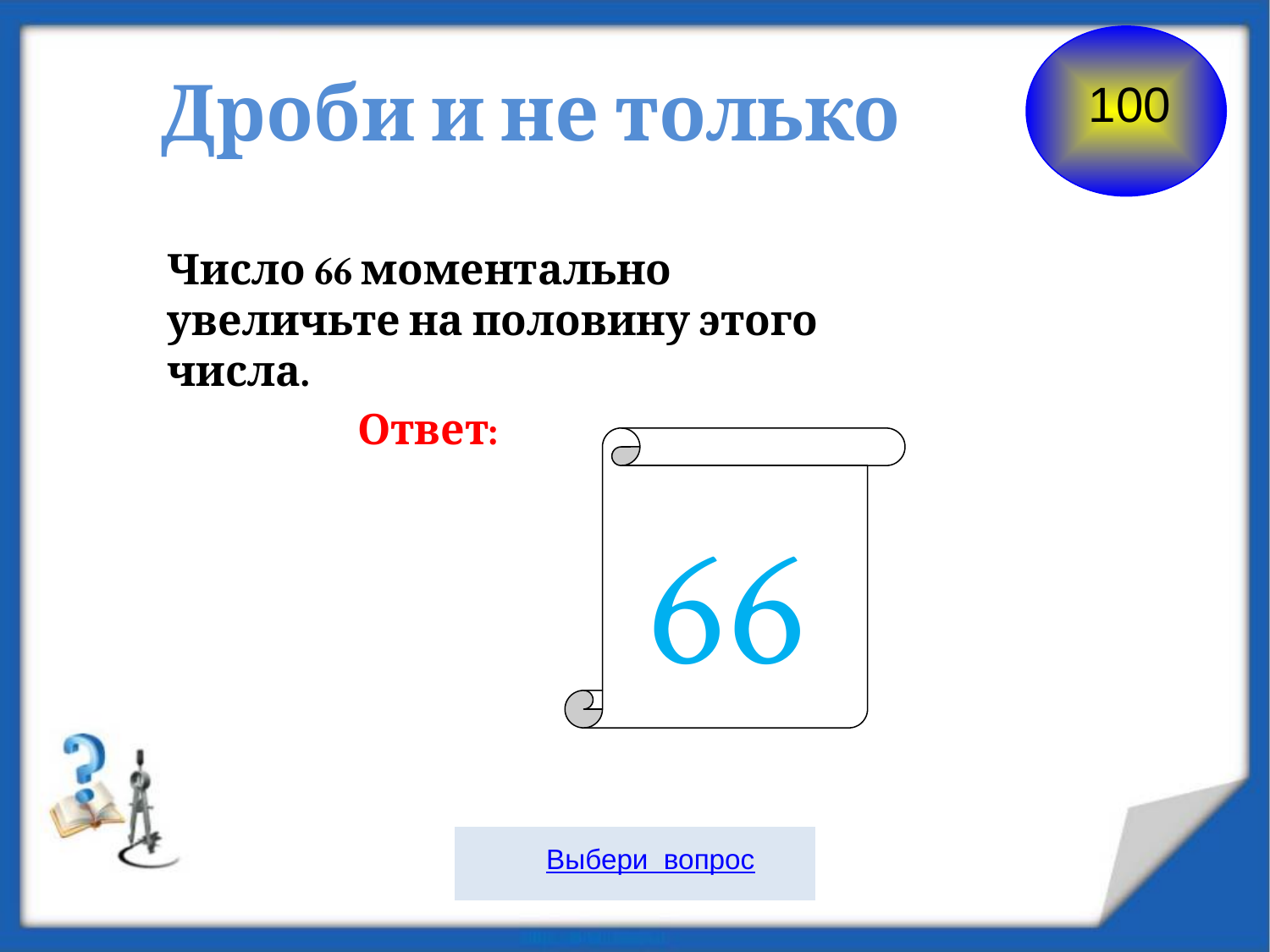

100
Дроби и не только
Число 66 моментально увеличьте на половину этого числа.
Ответ:

66

    Выбери  вопрос